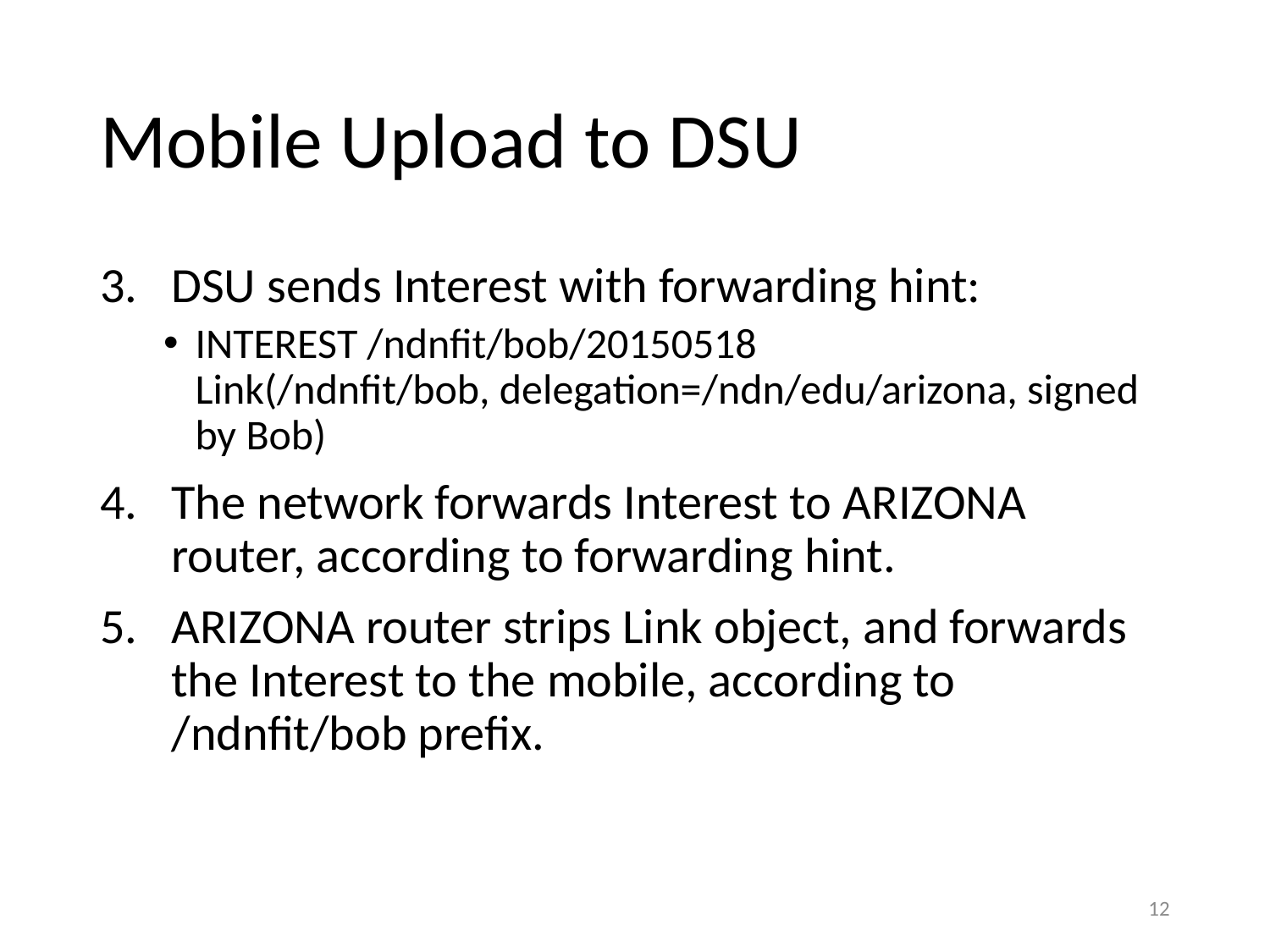

# Mobile Upload to DSU
DSU sends Interest with forwarding hint:
INTEREST /ndnfit/bob/20150518
Link(/ndnfit/bob, delegation=/ndn/edu/arizona, signed by Bob)
The network forwards Interest to ARIZONA router, according to forwarding hint.
ARIZONA router strips Link object, and forwards the Interest to the mobile, according to /ndnfit/bob prefix.
12